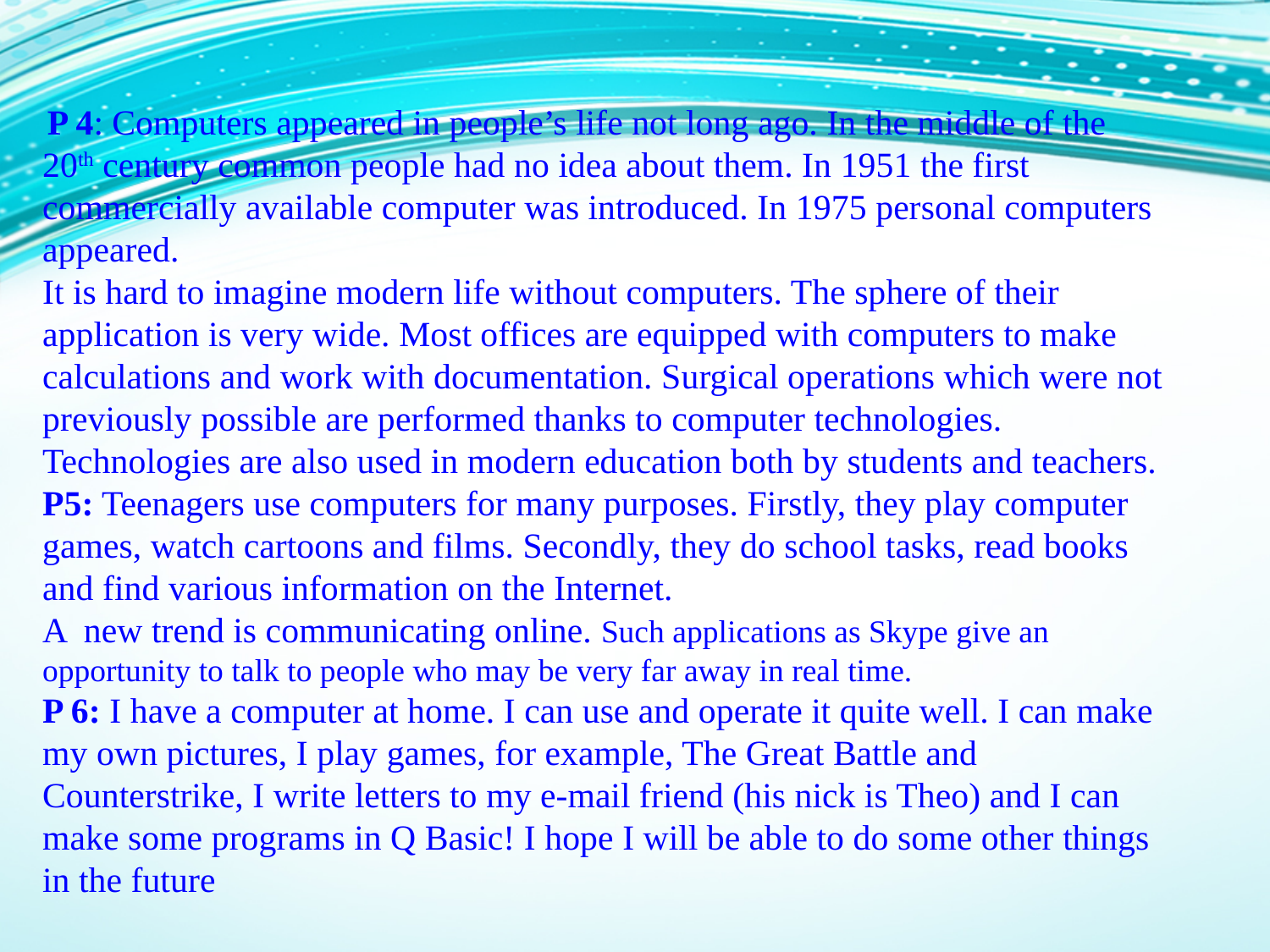

P 4: Computers appeared in people’s life not long ago. In the middle of the 20th century common people had no idea about them. In 1951 the first commercially available computer was introduced. In 1975 personal computers appeared.
It is hard to imagine modern life without computers. The sphere of their application is very wide. Most offices are equipped with computers to make calculations and work with documentation. Surgical operations which were not previously possible are performed thanks to computer technologies. Technologies are also used in modern education both by students and teachers.
P5: Teenagers use computers for many purposes. Firstly, they play computer games, watch cartoons and films. Secondly, they do school tasks, read books and find various information on the Internet.
A  new trend is communicating online. Such applications as Skype give an opportunity to talk to people who may be very far away in real time.
P 6: I have a computer at home. I can use and operate it quite well. I can make my own pictures, I play games, for example, The Great Battle and Counterstrike, I write letters to my e-mail friend (his nick is Theo) and I can make some programs in Q Basic! I hope I will be able to do some other things in the future